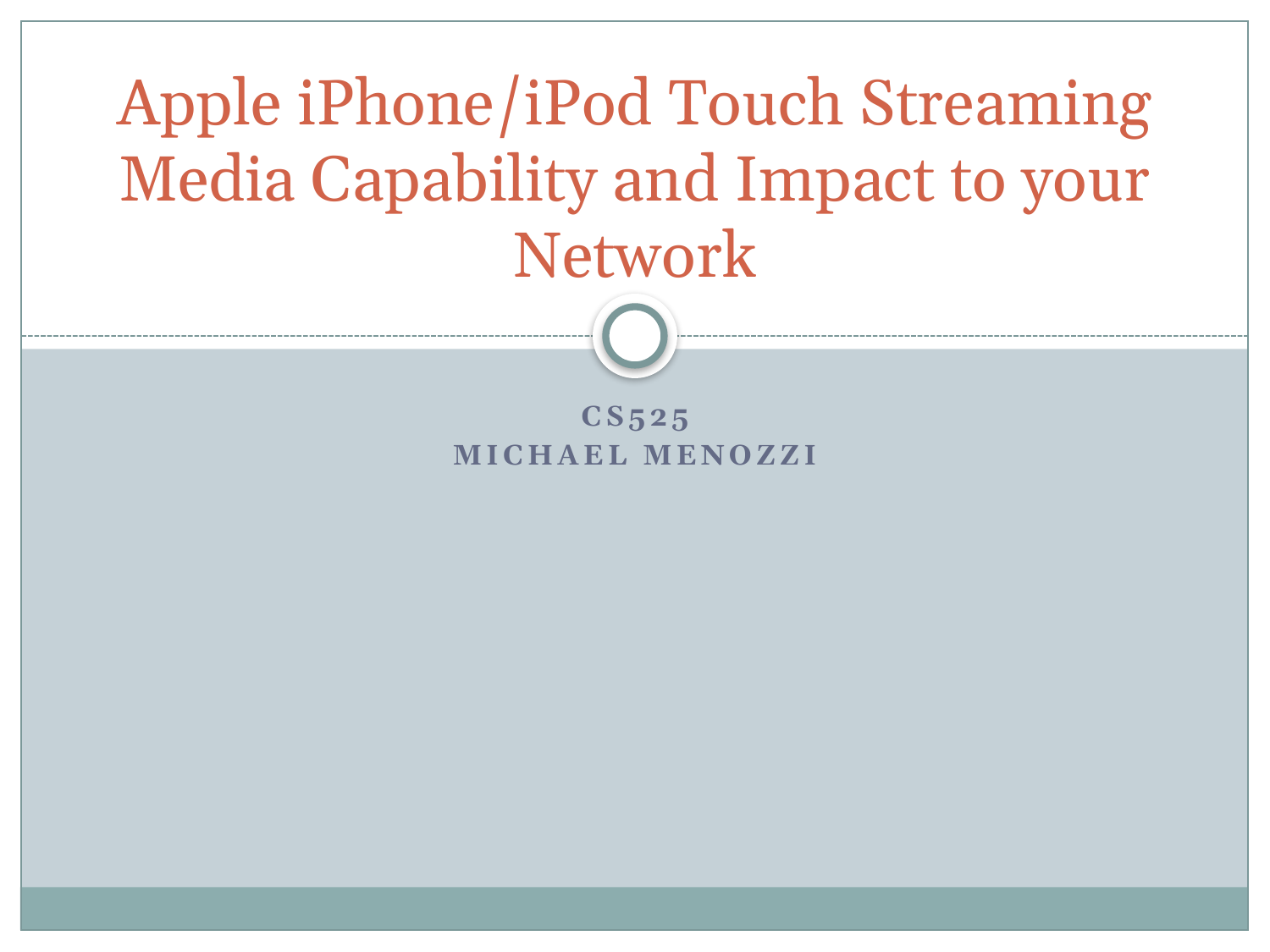

# Apple iPhone/iPod Touch Streaming Media Capability and Impact to your Network
CS525
Michael Menozzi